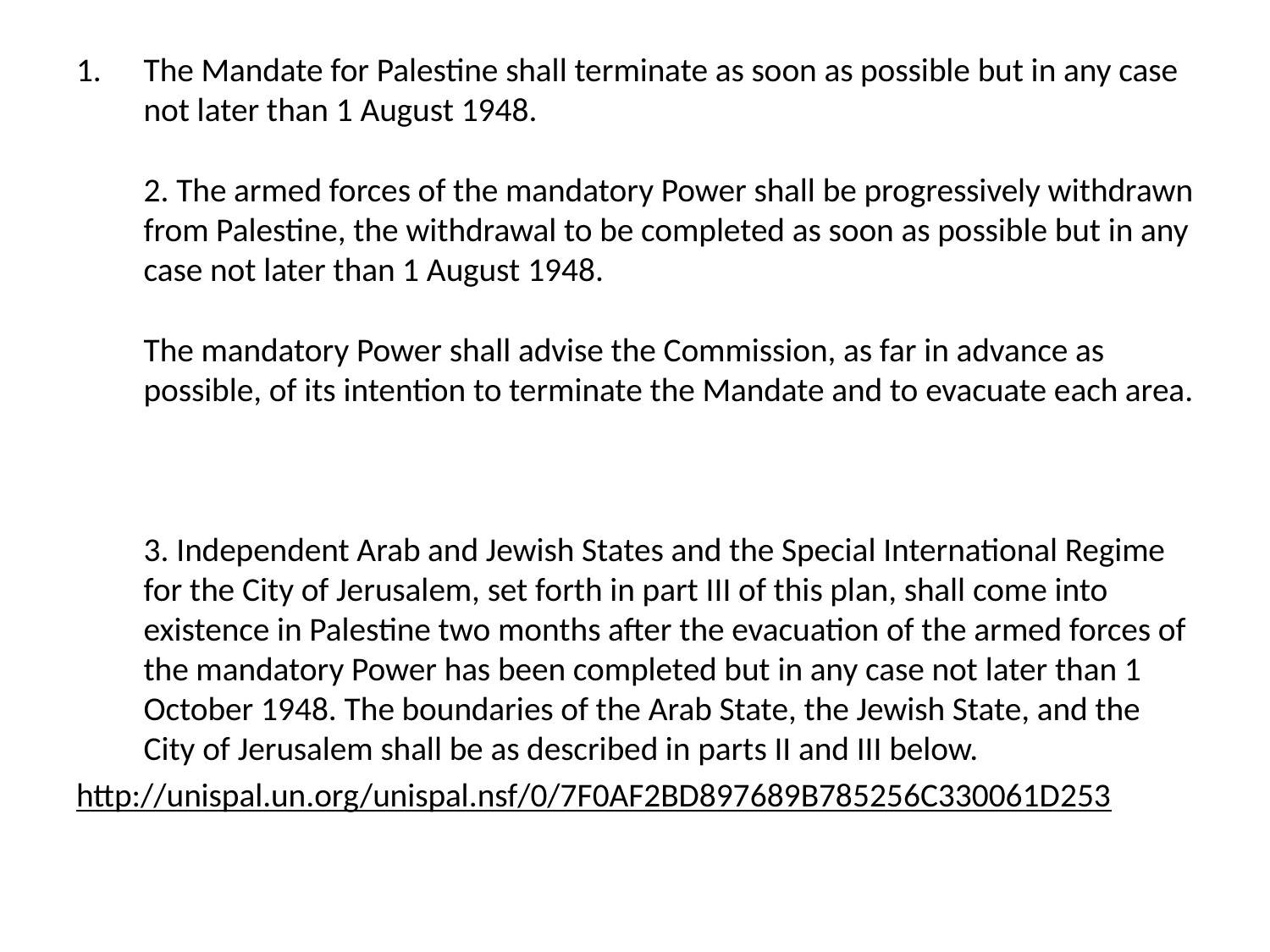

The Mandate for Palestine shall terminate as soon as possible but in any case not later than 1 August 1948.
2. The armed forces of the mandatory Power shall be progressively withdrawn from Palestine, the withdrawal to be completed as soon as possible but in any case not later than 1 August 1948.
The mandatory Power shall advise the Commission, as far in advance as possible, of its intention to terminate the Mandate and to evacuate each area.
3. Independent Arab and Jewish States and the Special International Regime for the City of Jerusalem, set forth in part III of this plan, shall come into existence in Palestine two months after the evacuation of the armed forces of the mandatory Power has been completed but in any case not later than 1 October 1948. The boundaries of the Arab State, the Jewish State, and the City of Jerusalem shall be as described in parts II and III below.
http://unispal.un.org/unispal.nsf/0/7F0AF2BD897689B785256C330061D253